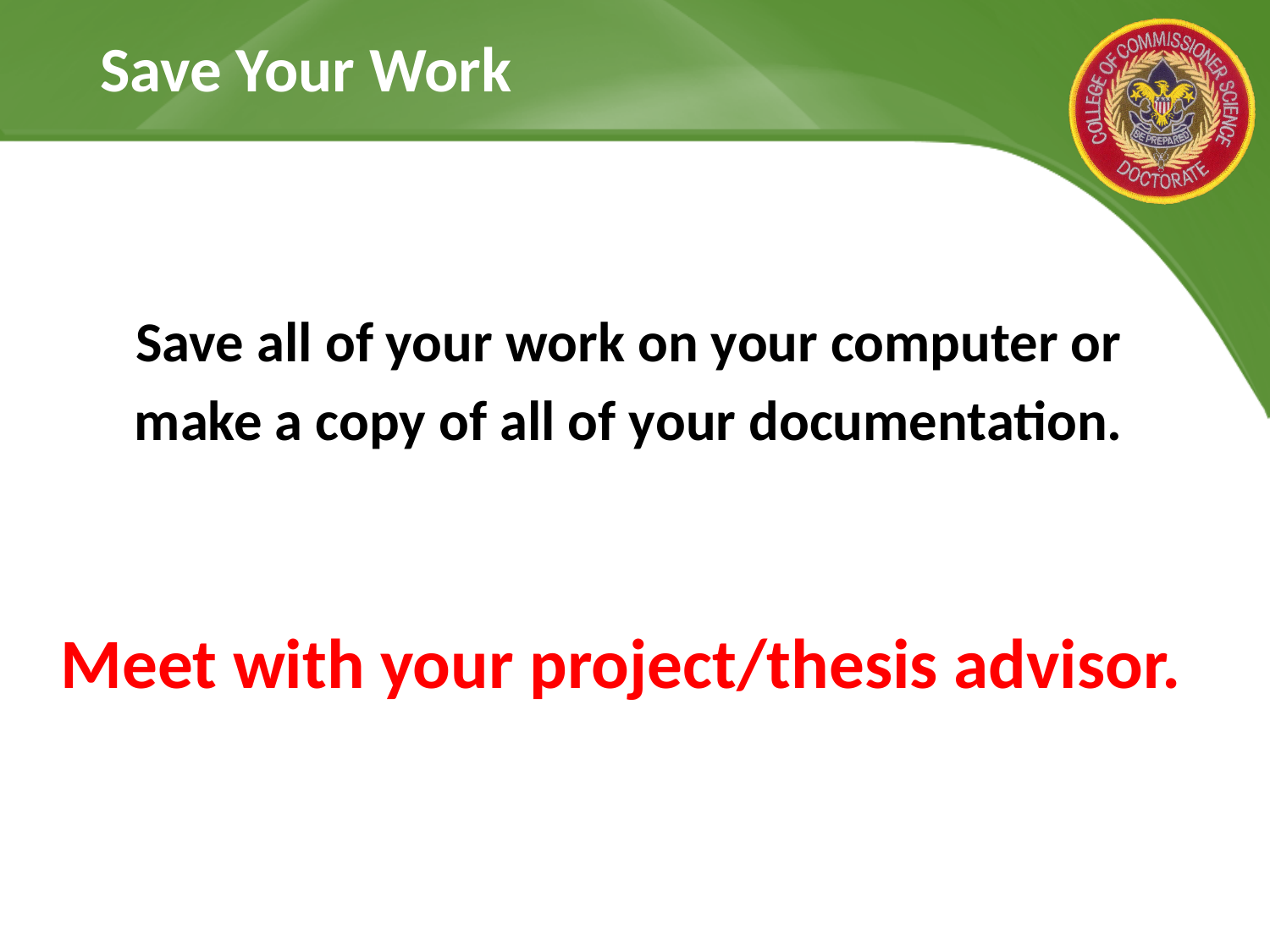

# Save Your Work
Save all of your work on your computer or
make a copy of all of your documentation.

  Meet with your project/thesis advisor.